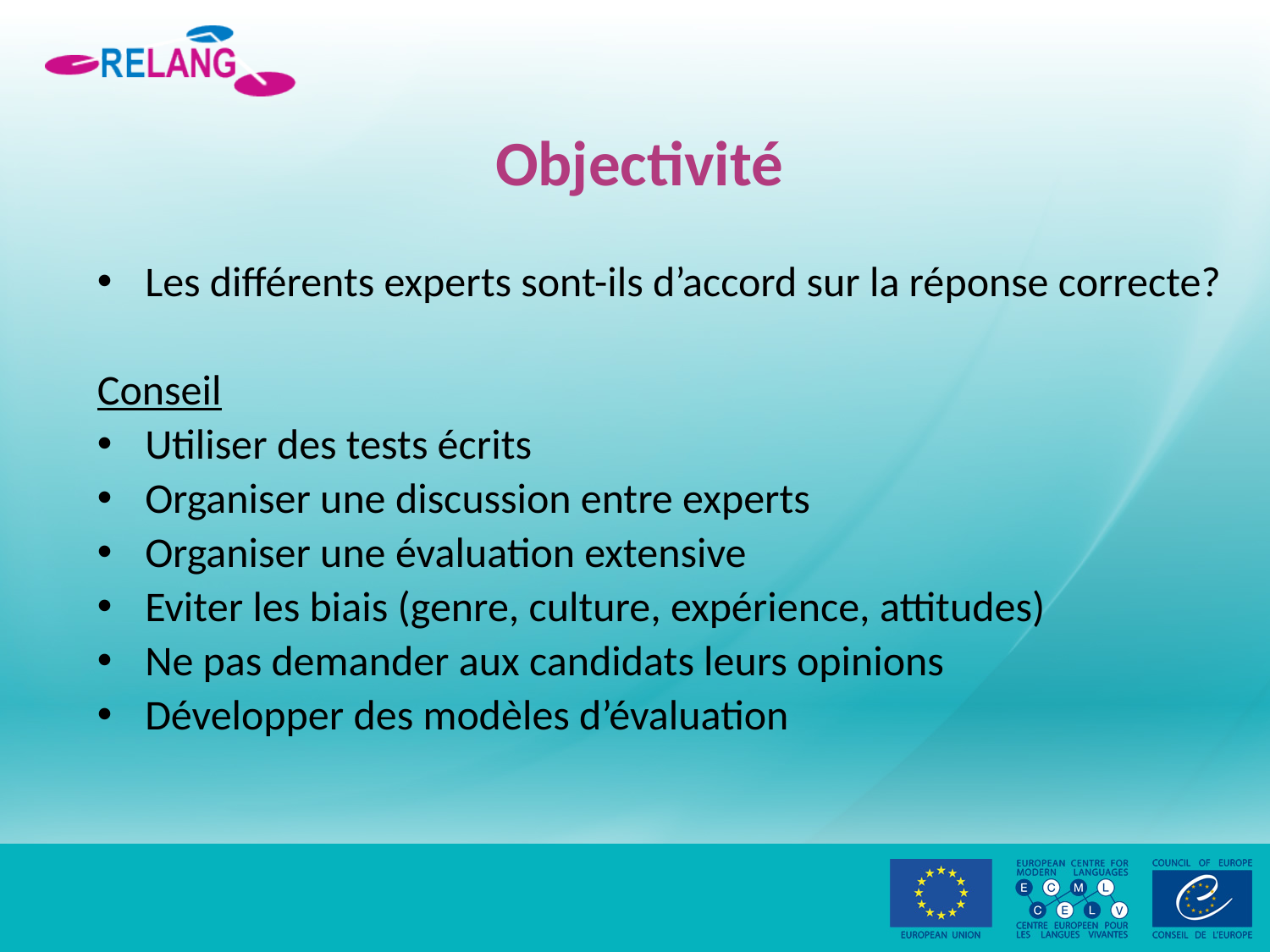

# Objectivité
Les différents experts sont-ils d’accord sur la réponse correcte?

Conseil
Utiliser des tests écrits
Organiser une discussion entre experts
Organiser une évaluation extensive
Eviter les biais (genre, culture, expérience, attitudes)
Ne pas demander aux candidats leurs opinions
Développer des modèles d’évaluation